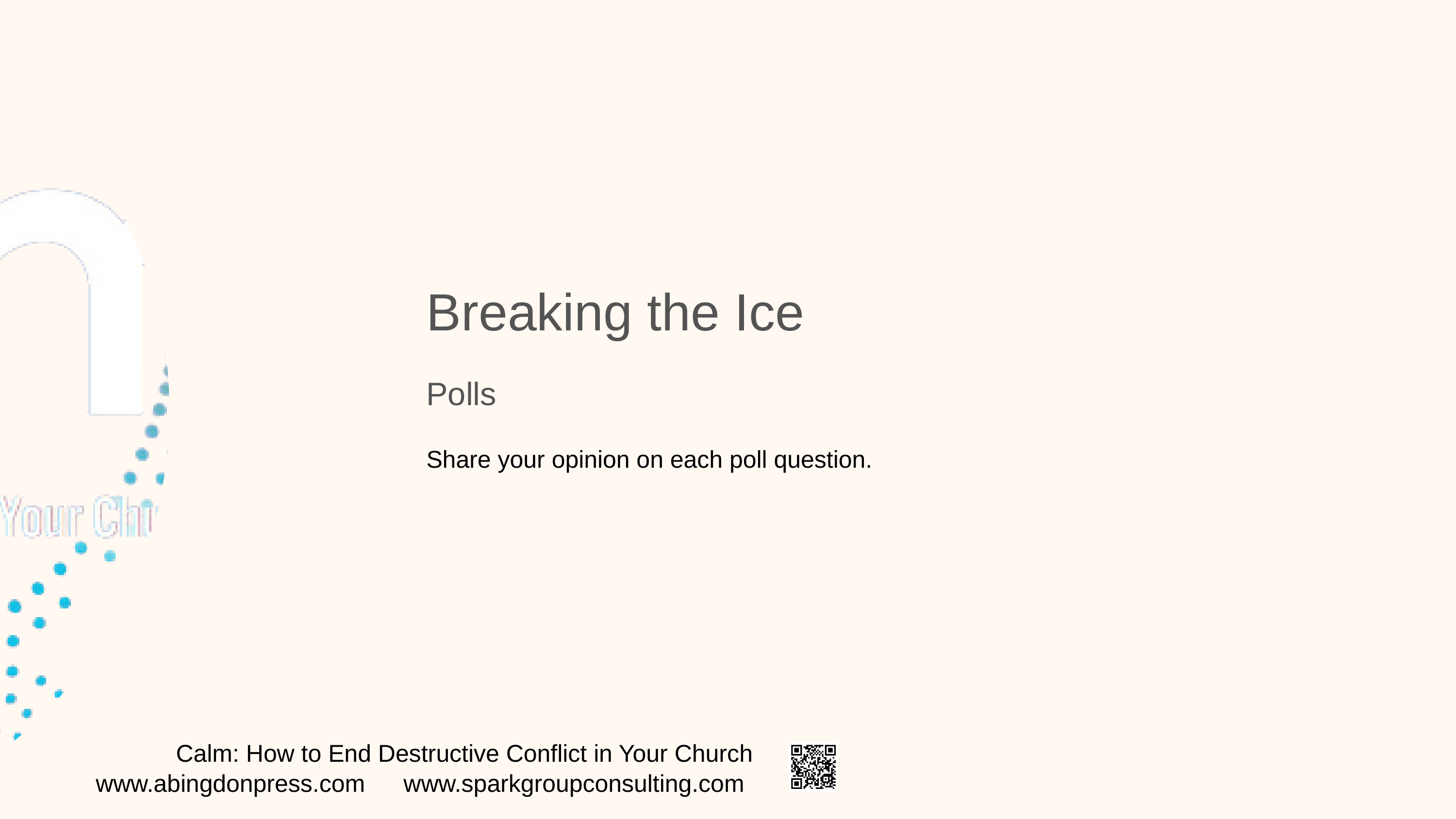

Breaking the Ice
Polls
Share your opinion on each poll question.

Calm: How to End Destructive Conflict in Your Church

www.abingdonpress.com
www.sparkgroupconsulting.com